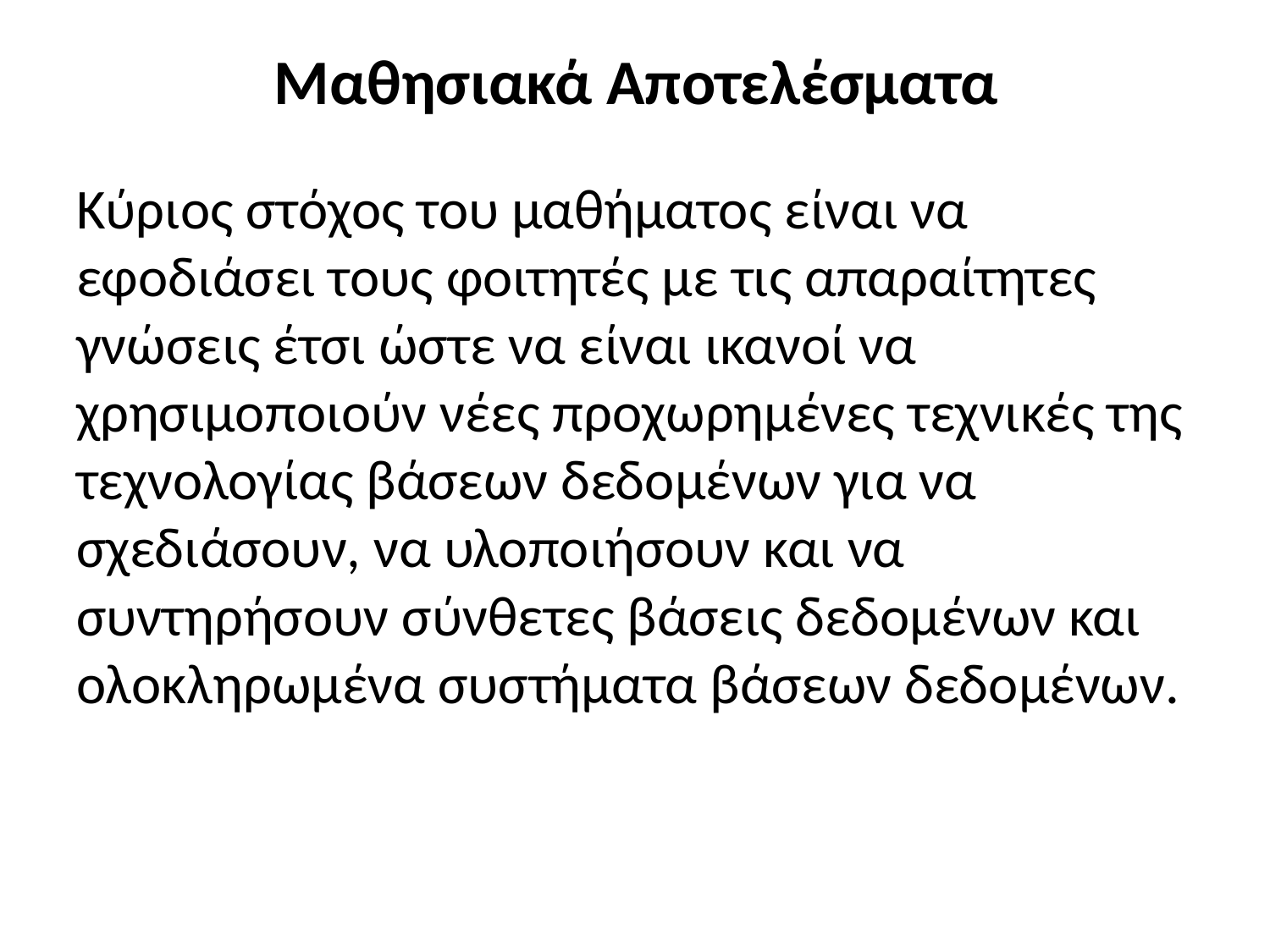

# Μαθησιακά Αποτελέσματα
Κύριος στόχος του μαθήματος είναι να εφοδιάσει τους φοιτητές με τις απαραίτητες γνώσεις έτσι ώστε να είναι ικανοί να χρησιμοποιούν νέες προχωρημένες τεχνικές της τεχνολογίας βάσεων δεδομένων για να σχεδιάσουν, να υλοποιήσουν και να συντηρήσουν σύνθετες βάσεις δεδομένων και ολοκληρωμένα συστήματα βάσεων δεδομένων.